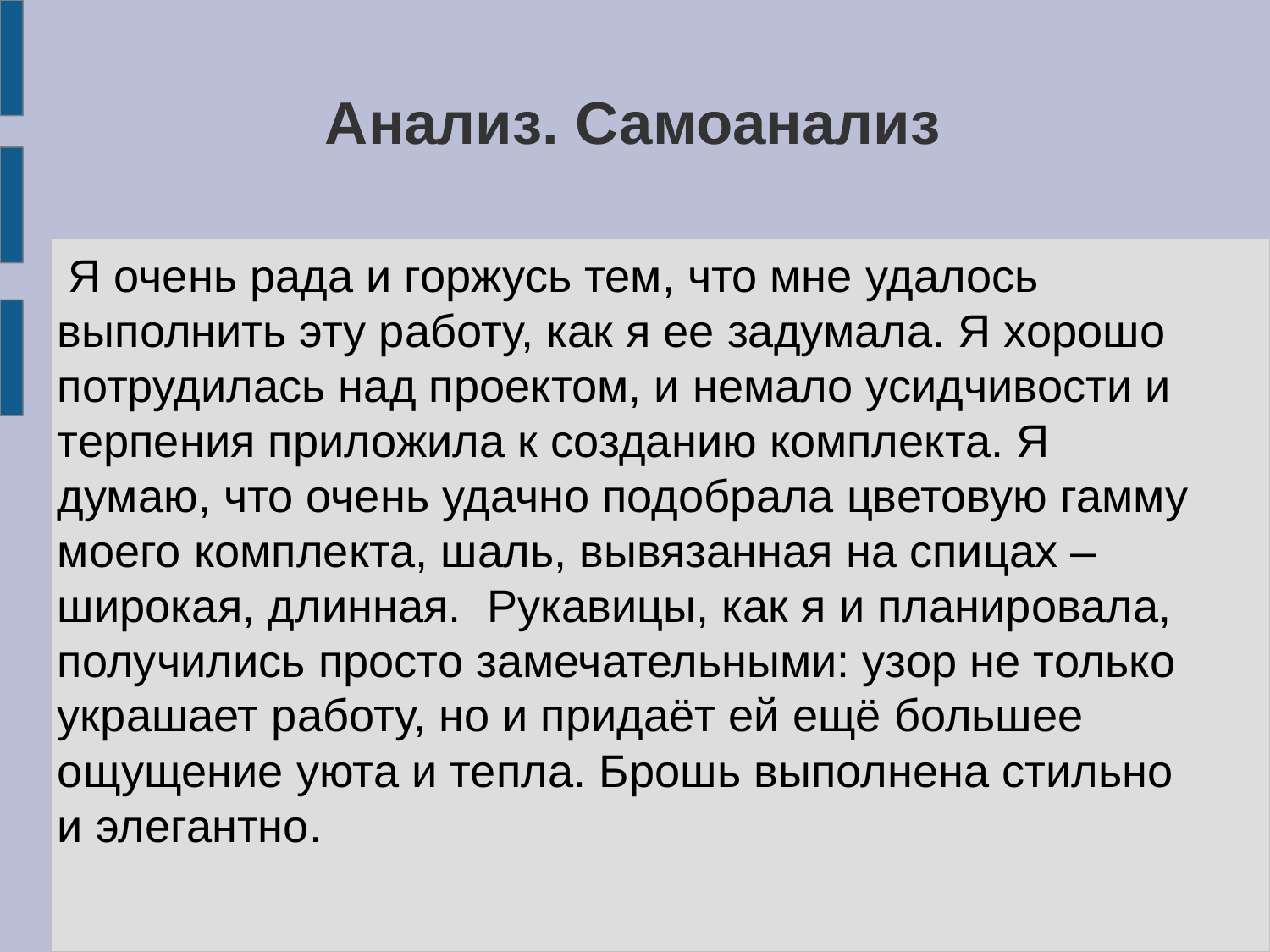

# Анализ. Самоанализ
 Я очень рада и горжусь тем, что мне удалось выполнить эту работу, как я ее задумала. Я хорошо потрудилась над проектом, и немало усидчивости и терпения приложила к созданию комплекта. Я думаю, что очень удачно подобрала цветовую гамму моего комплекта, шаль, вывязанная на спицах – широкая, длинная.  Рукавицы, как я и планировала, получились просто замечательными: узор не только украшает работу, но и придаёт ей ещё большее ощущение уюта и тепла. Брошь выполнена стильно и элегантно.